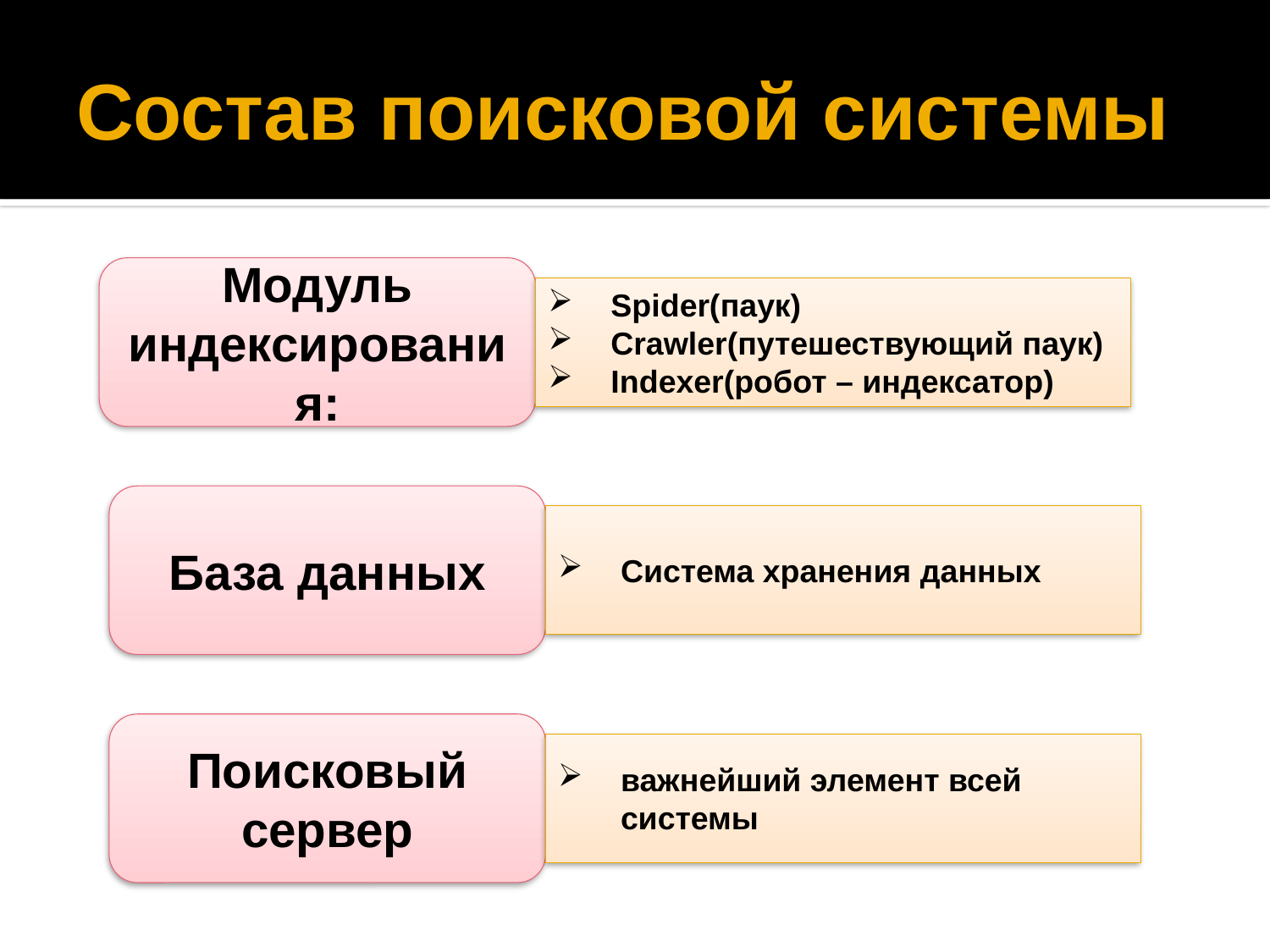

# Состав поисковой системы
Модуль индексирования:
Spider(паук)
Crawler(путешествующий паук)
Indexer(робот – индексатор)
База данных
Система хранения данных
Поисковый сервер
важнейший элемент всей системы